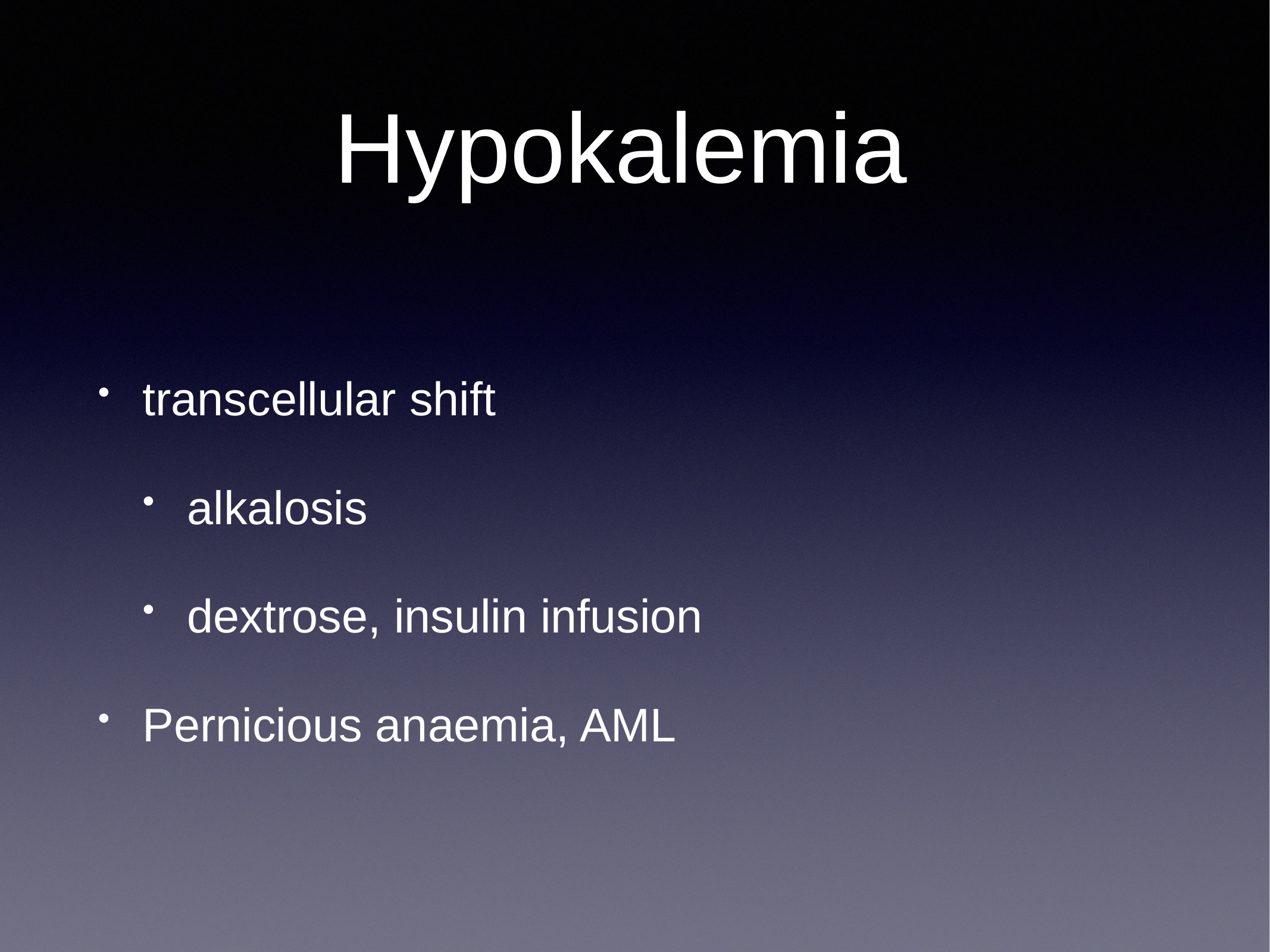

# Hypokalemia
transcellular shift
alkalosis
dextrose, insulin infusion
Pernicious anaemia, AML